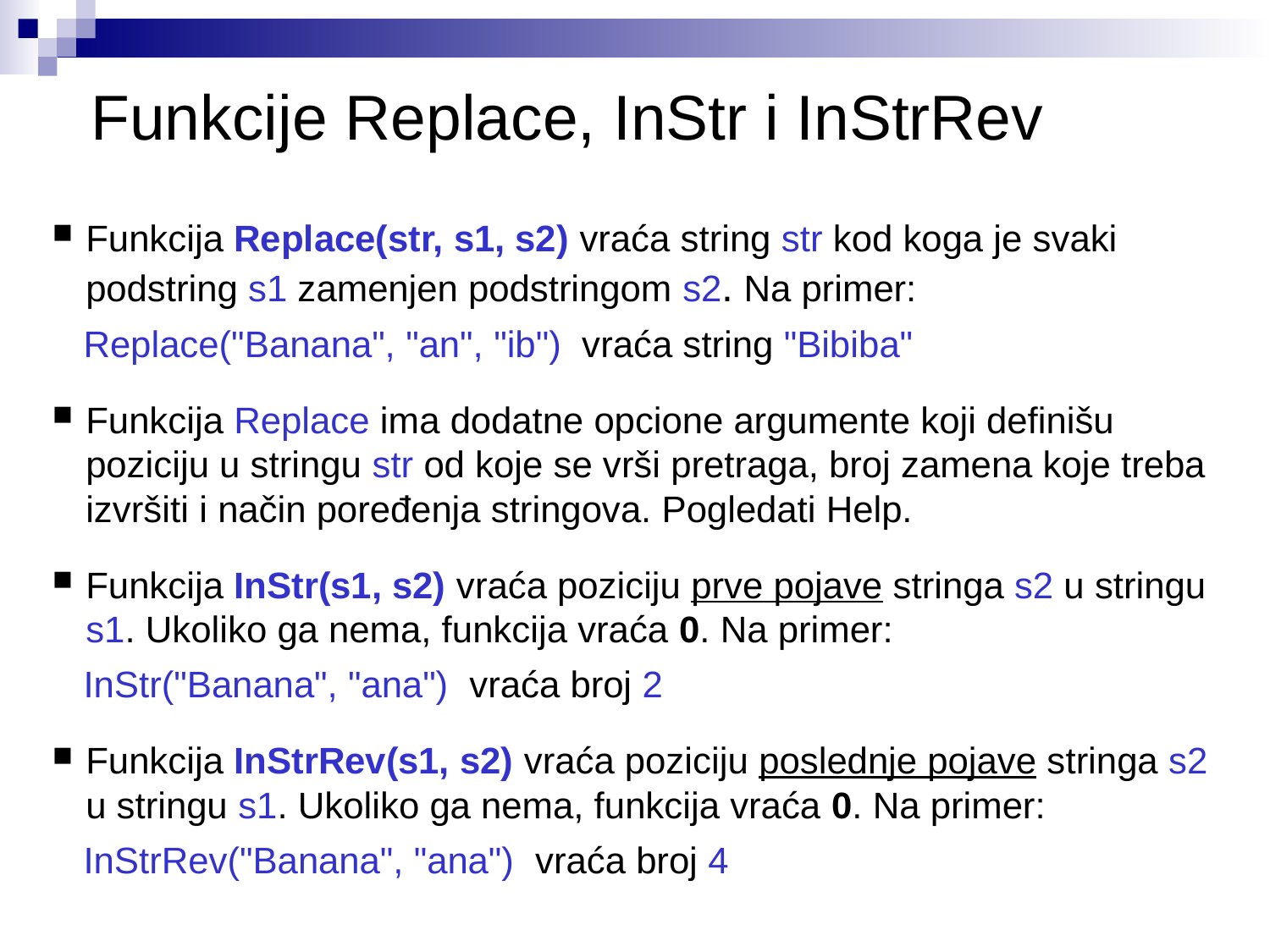

# Funkcije Replace, InStr i InStrRev
Funkcija Replace(str, s1, s2) vraća string str kod koga je svaki podstring s1 zamenjen podstringom s2. Na primer:
   Replace("Banana", "an", "ib")  vraća string "Bibiba"
Funkcija Replace ima dodatne opcione argumente koji definišu poziciju u stringu str od koje se vrši pretraga, broj zamena koje treba izvršiti i način poređenja stringova. Pogledati Help.
Funkcija InStr(s1, s2) vraća poziciju prve pojave stringa s2 u stringu s1. Ukoliko ga nema, funkcija vraća 0. Na primer:
   InStr("Banana", "ana")  vraća broj 2
Funkcija InStrRev(s1, s2) vraća poziciju poslednje pojave stringa s2 u stringu s1. Ukoliko ga nema, funkcija vraća 0. Na primer:
   InStrRev("Banana", "ana")  vraća broj 4